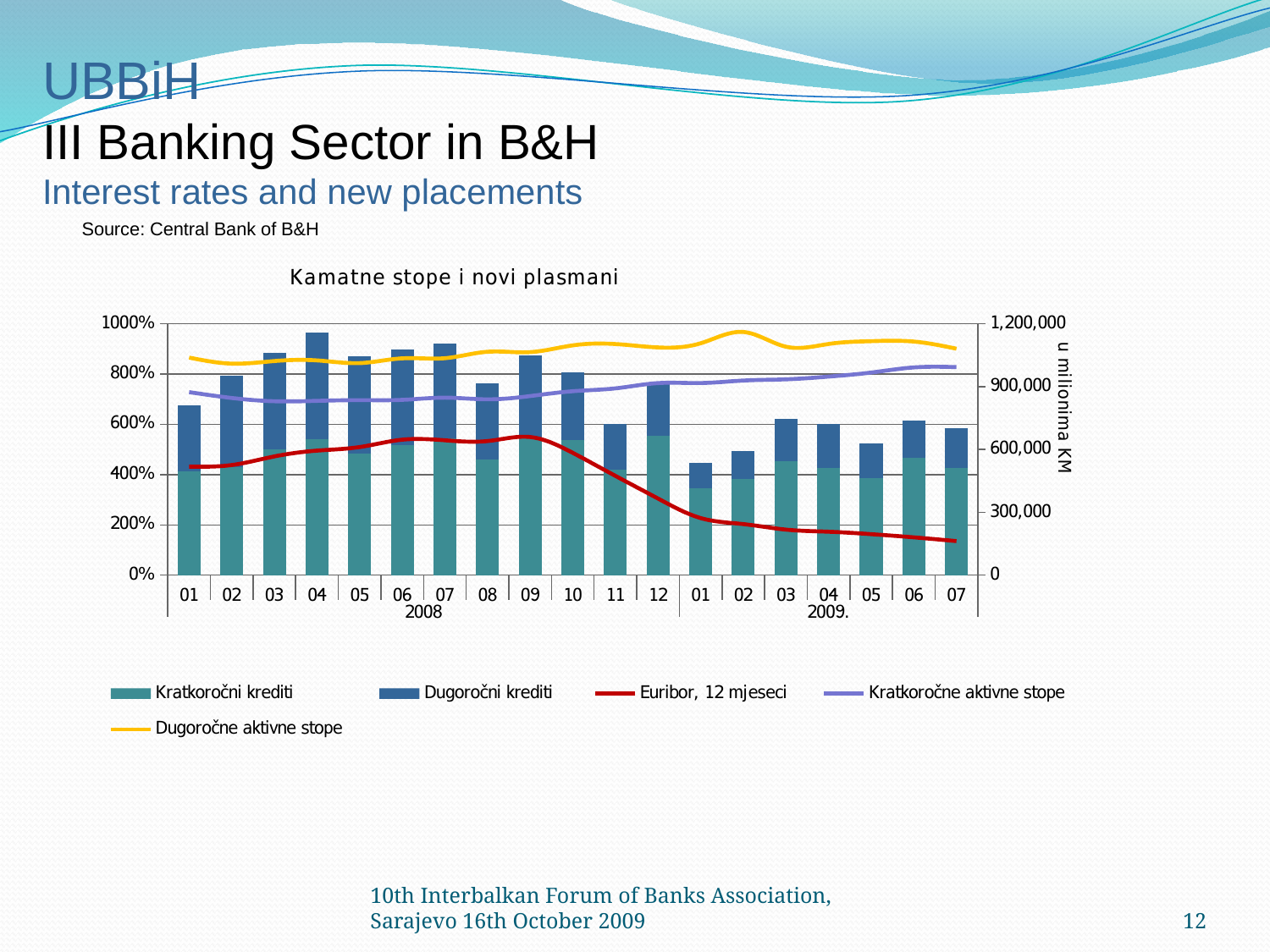

UBBiH
III Banking Sector in B&H
Interest rates and new placements

Source: Central Bank of B&H

### Chart: Kamatne stope i novi plasmani

| Category | Kratkoročni krediti | Dugoročni krediti  | Euribor, 12 mjeseci | Kratkoročne aktivne stope | Dugoročne aktivne stope |
|---|---|---|---|---|---|
| 01 | 496671.71695 | 313805.87753 | 4.3159999999999945 | 7.2800908889208324 | 8.654327324903214 |
| 02 | 514250.09115999995 | 439548.21485000005 | 4.382 | 7.048414793402233 | 8.41468132534435 |
| 03 | 601833.4990000001 | 459745.01399999997 | 4.7249999999999845 | 6.918171353414309 | 8.517076317705573 |
| 04 | 647672.0 | 512172.0 | 4.955 | 6.934396985819983 | 8.542978690752289 |
| 05 | 578645.63 | 466959.33999999997 | 5.0969999999999995 | 6.961875670261261 | 8.435792858967176 |
| 06 | 619482.03 | 458121.4700000002 | 5.39 | 6.973672818887094 | 8.624622716110643 |
| 07 | 651792.37 | 454545.94 | 5.365999999999985 | 7.0611449747409605 | 8.630636300920433 |
| 08 | 551544.8100000004 | 364055.88 | 5.335 | 6.9943311398397485 | 8.886573625455519 |
| 09 | 654860.73 | 392326.03 | 5.495 | 7.125072538858726 | 8.87229212830976 |
| 10 | 646648.65 | 320333.05 | 4.864999999999979 | 7.317315607633269 | 9.141360304220806 |
| 11 | 503190.2900000002 | 219730.7400000001 | 3.9509999999999987 | 7.430589150875704 | 9.19312753554646 |
| 12 | 663965.99 | 256723.37 | 3.049 | 7.640248413476718 | 9.058413624751019 |
| 01 | 415981.0 | 121182.76 | 2.273 | 7.642679937545205 | 9.223872481531124 |
| 02 | 460273.4200000002 | 130953.48999999999 | 2.0329999999999977 | 7.741547014815687 | 9.673081026706503 |
| 03 | 543565.917 | 204454.7700000001 | 1.812 | 7.7900960767376395 | 9.087279416371649 |
| 04 | 511740.86 | 210822.67 | 1.7280000000000006 | 7.89844261624917 | 9.196100254778106 |
| 05 | 465138.52100000007 | 164969.13 | 1.631 | 8.05911036579144 | 9.30740579222307 |
| 06 | 560702.3600000005 | 177210.76 | 1.504 | 8.263312356488035 | 9.291796689997824 |
| 07 | 512871.68 | 187160.81999999998 | 1.355 | 8.276289762187687 | 9.00694360764181 |
10th Interbalkan Forum of Banks Association, Sarajevo 16th October 2009
12